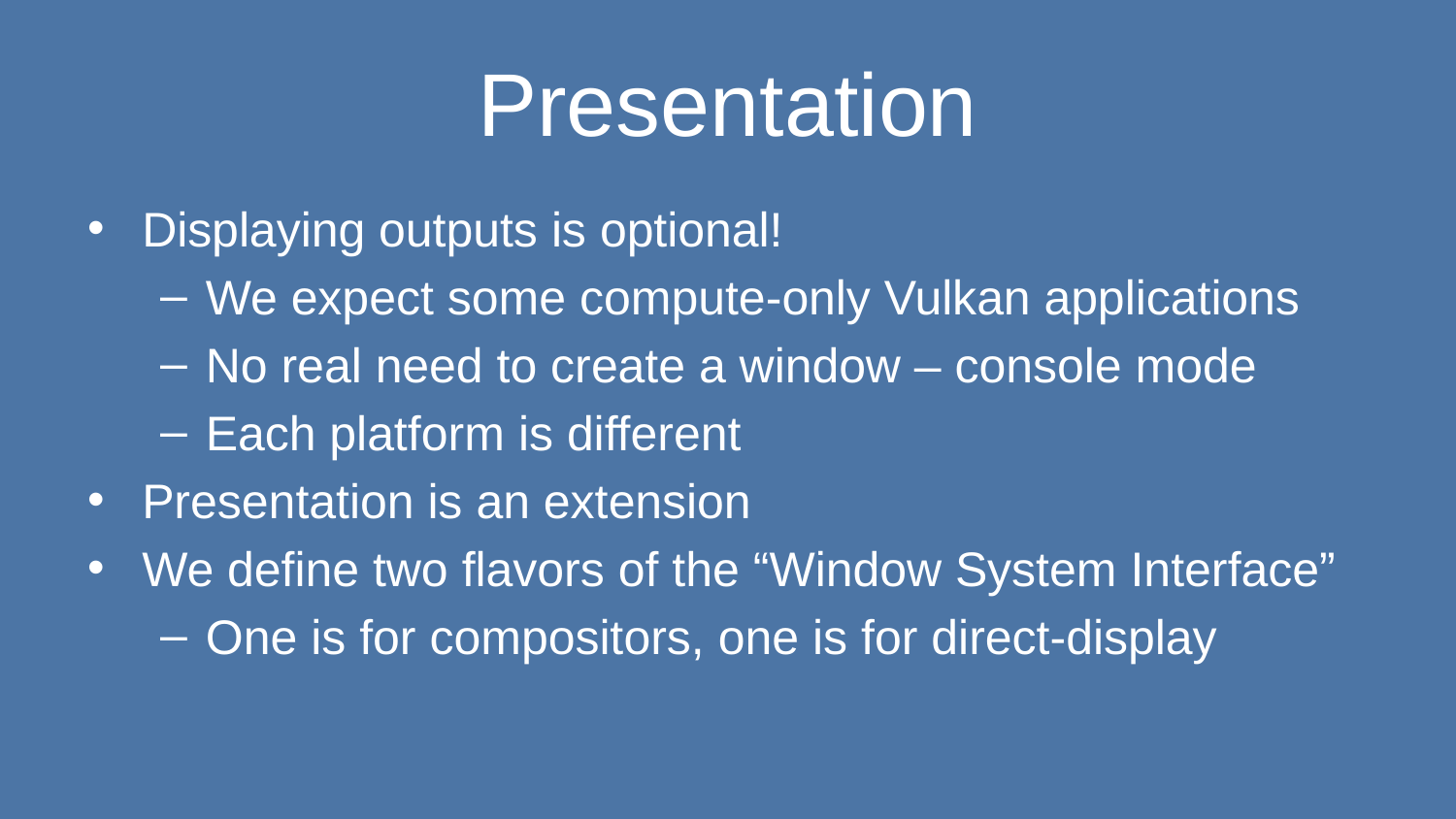

# Presentation
Displaying outputs is optional!
We expect some compute-only Vulkan applications
No real need to create a window – console mode
Each platform is different
Presentation is an extension
We define two flavors of the “Window System Interface”
One is for compositors, one is for direct-display